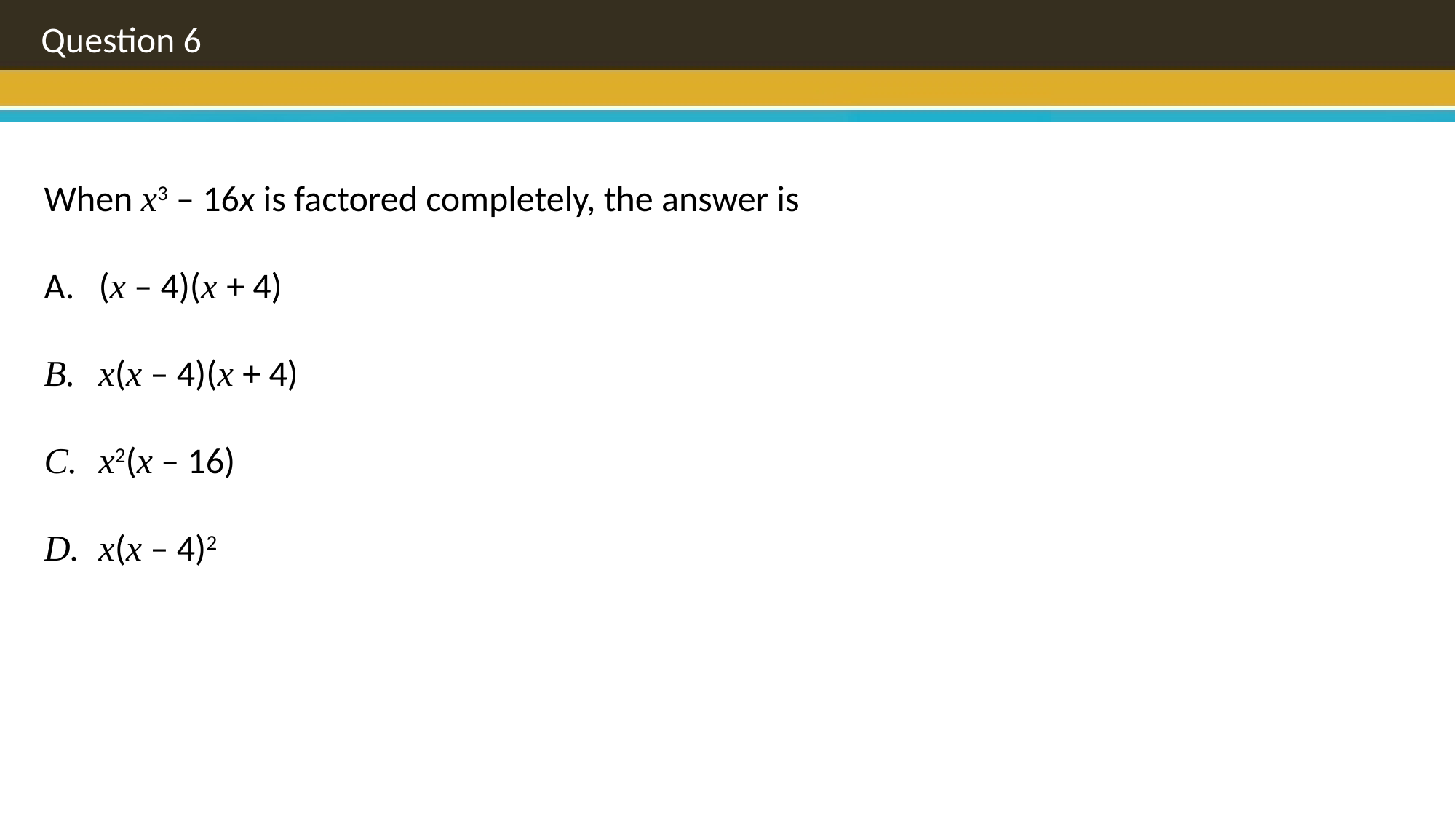

Question 6
When x3 – 16x is factored completely, the answer is

(x – 4)(x + 4)

x(x – 4)(x + 4)

x2(x – 16)

x(x – 4)2